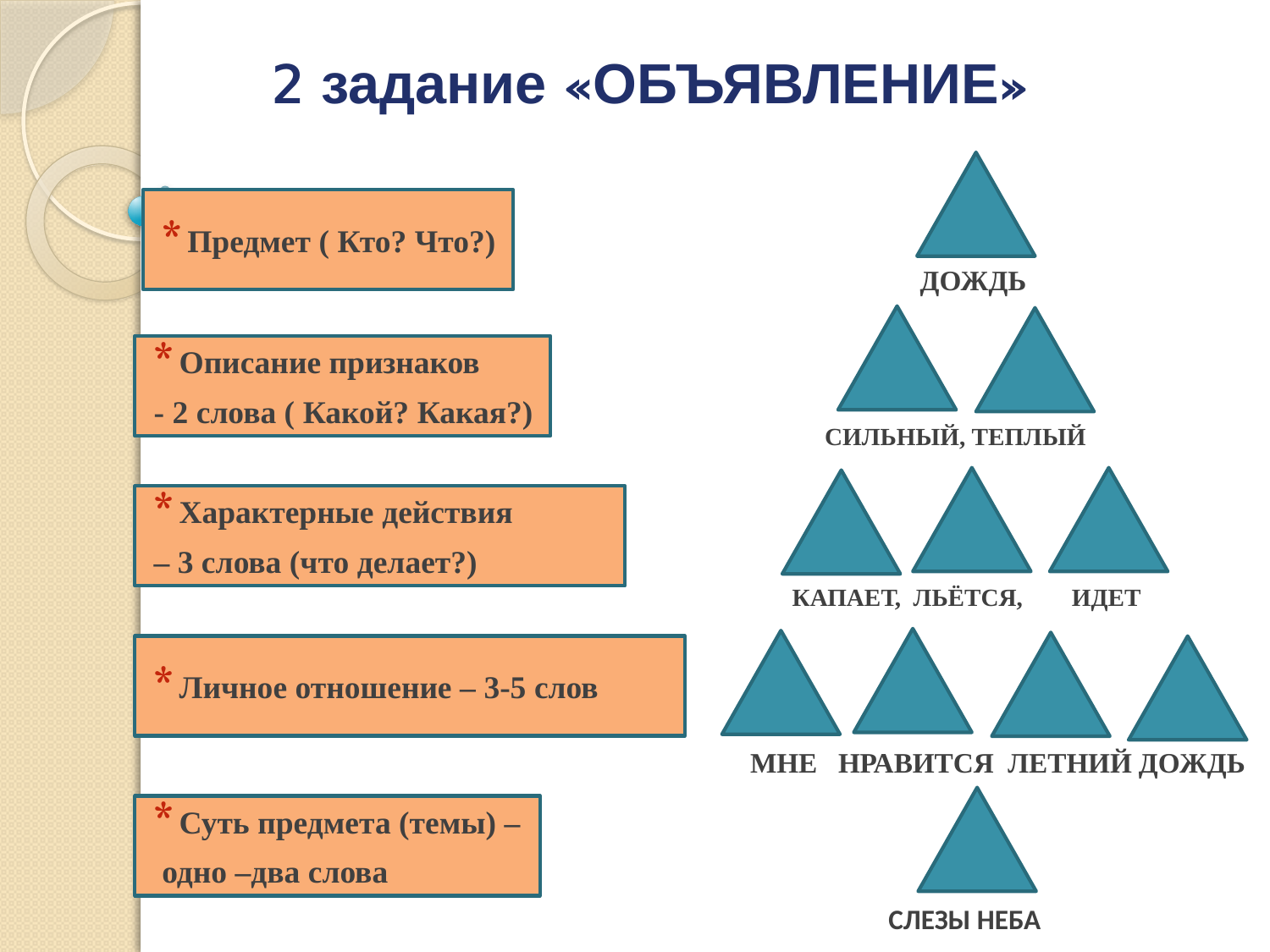

2 задание «ОБЪЯВЛЕНИЕ»

Предмет ( Кто? Что?)
ДОЖДЬ

Описание признаков
- 2 слова ( Какой? Какая?)
СИЛЬНЫЙ, ТЕПЛЫЙ

Характерные действия
– 3 слова (что делает?)
   КАПАЕТ,  ЛЬЁТСЯ,        ИДЕТ

Личное отношение – 3-5 слов

 МНЕ   НРАВИТСЯ  ЛЕТНИЙ ДОЖДЬ

Суть предмета (темы) –
 одно –два слова
СЛЕЗЫ НЕБА